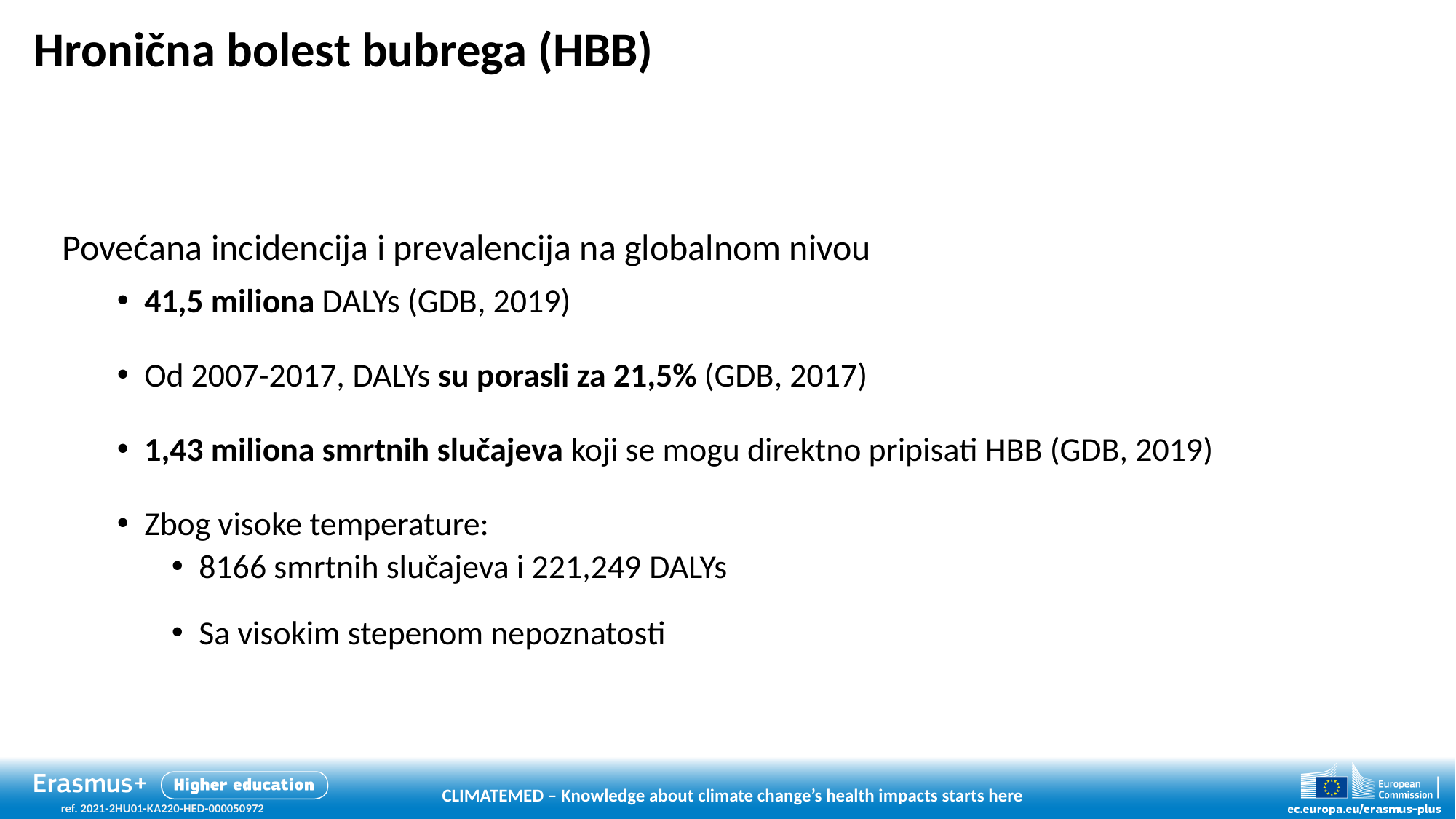

# Hronična bolest bubrega (HBB)
Povećana incidencija i prevalencija na globalnom nivou
41,5 miliona DALYs (GDB, 2019)
Od 2007-2017, DALYs su porasli za 21,5% (GDB, 2017)
1,43 miliona smrtnih slučajeva koji se mogu direktno pripisati HBB (GDB, 2019)
Zbog visoke temperature:
8166 smrtnih slučajeva i 221,249 DALYs
Sa visokim stepenom nepoznatosti